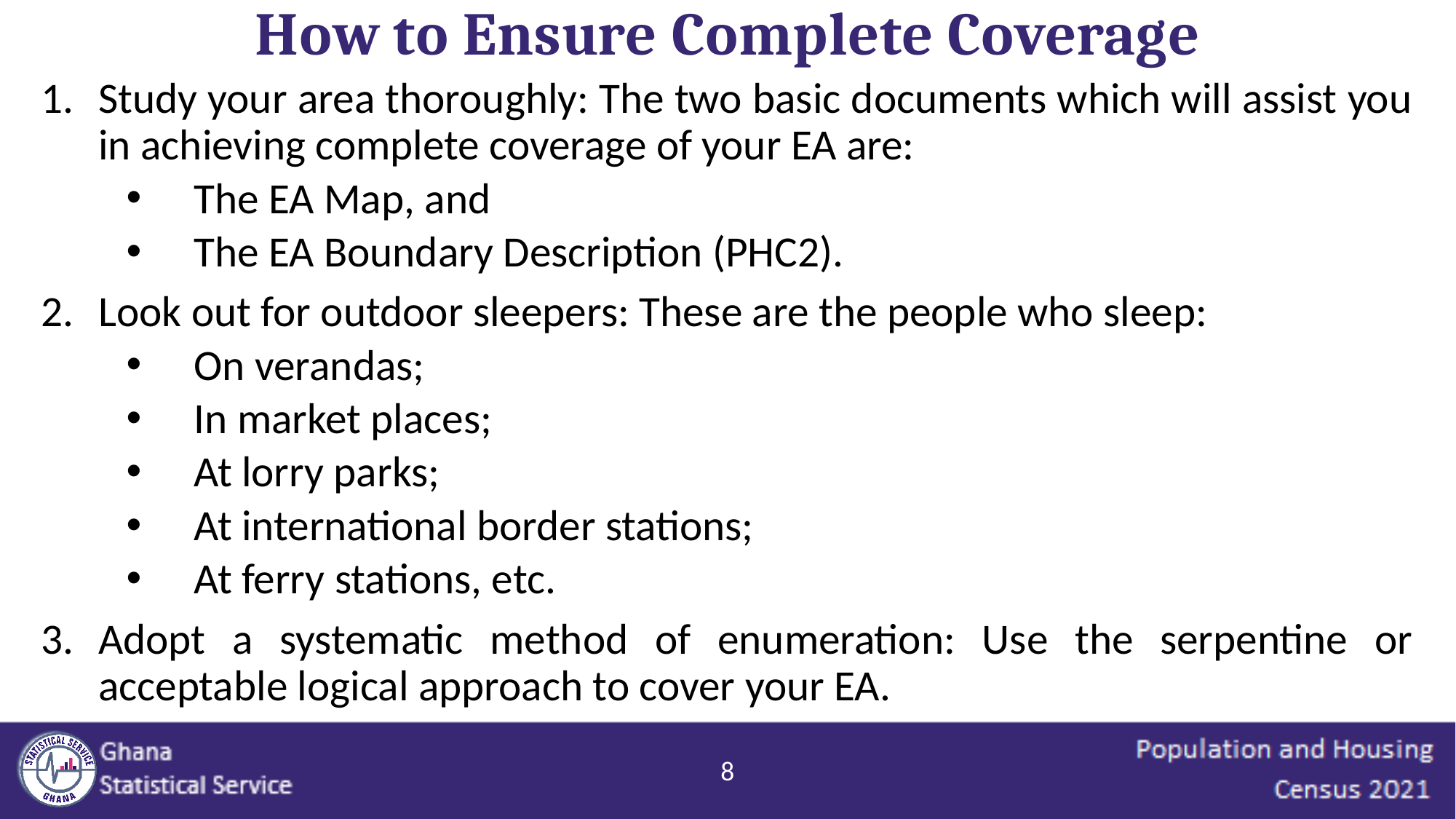

How to Ensure Complete Coverage
Study your area thoroughly: The two basic documents which will assist you in achieving complete coverage of your EA are:
The EA Map, and
The EA Boundary Description (PHC2).
Look out for outdoor sleepers: These are the people who sleep:
On verandas;
In market places;
At lorry parks;
At international border stations;
At ferry stations, etc.
Adopt a systematic method of enumeration: Use the serpentine or acceptable logical approach to cover your EA.

8